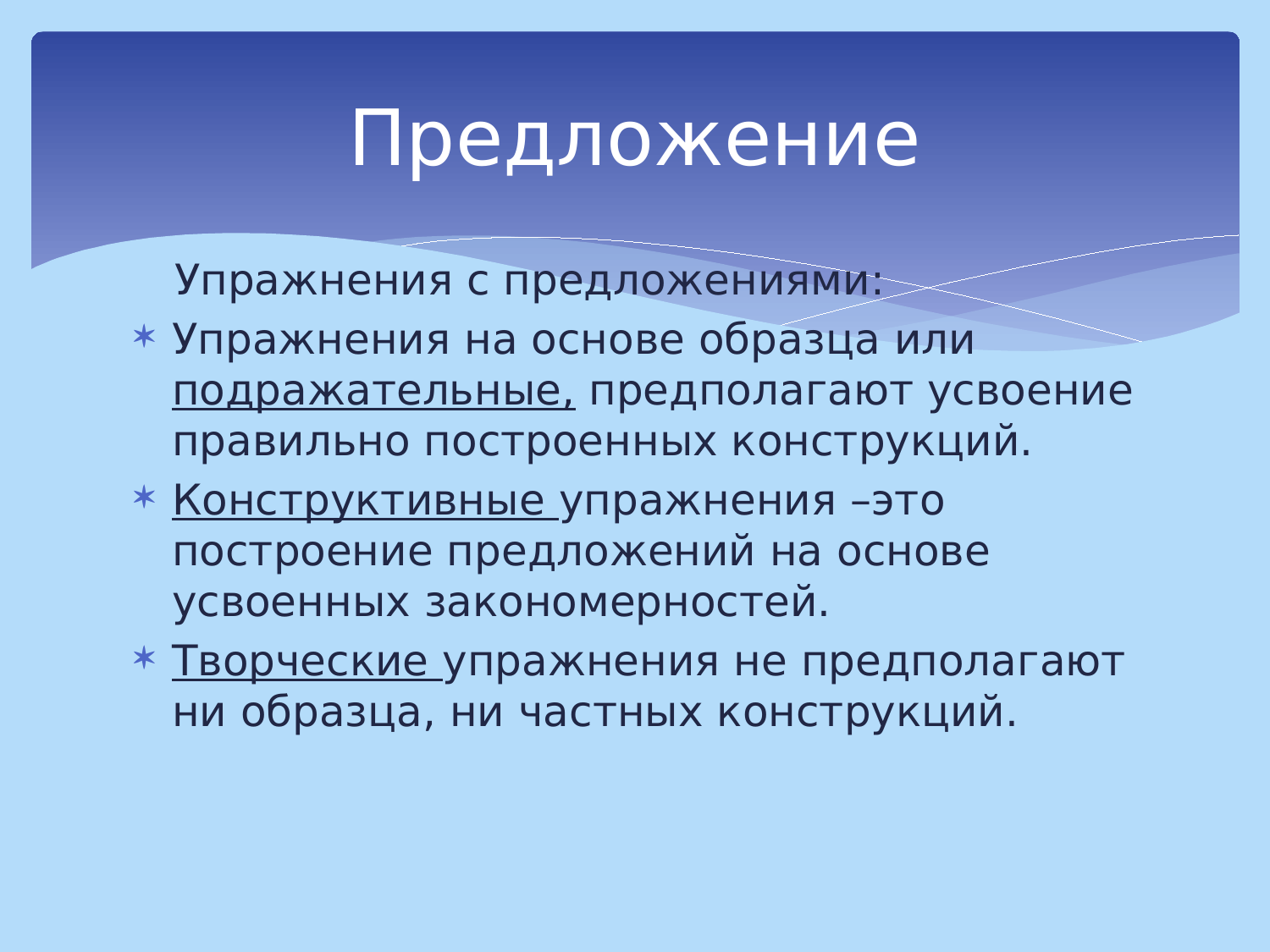

# Предложение
   Упражнения с предложениями:
Упражнения на основе образца или подражательные, предполагают усвоение правильно построенных конструкций.
Конструктивные упражнения –это построение предложений на основе усвоенных закономерностей.
Творческие упражнения не предполагают ни образца, ни частных конструкций.